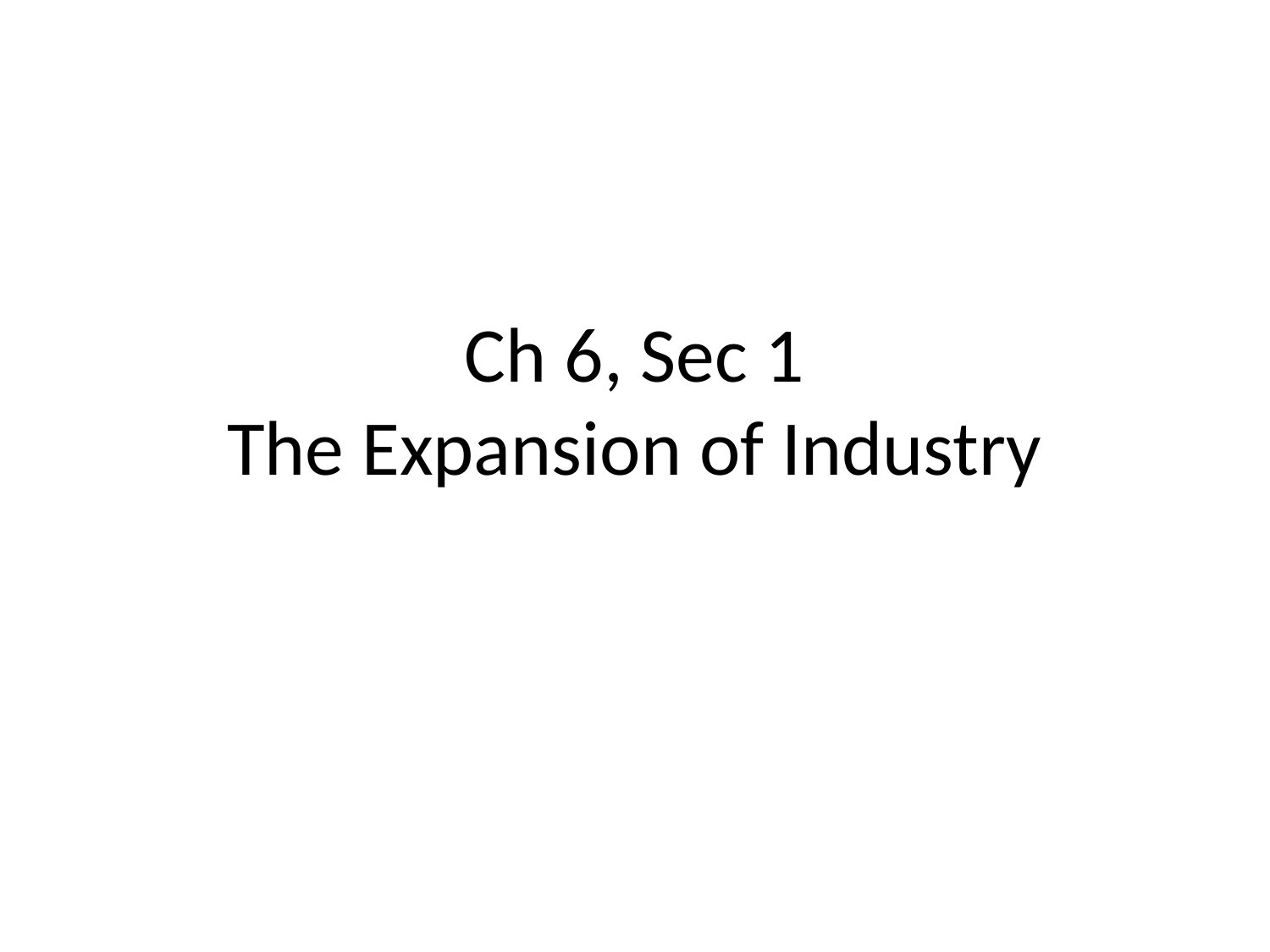

# Ch 6, Sec 1 The Expansion of Industry